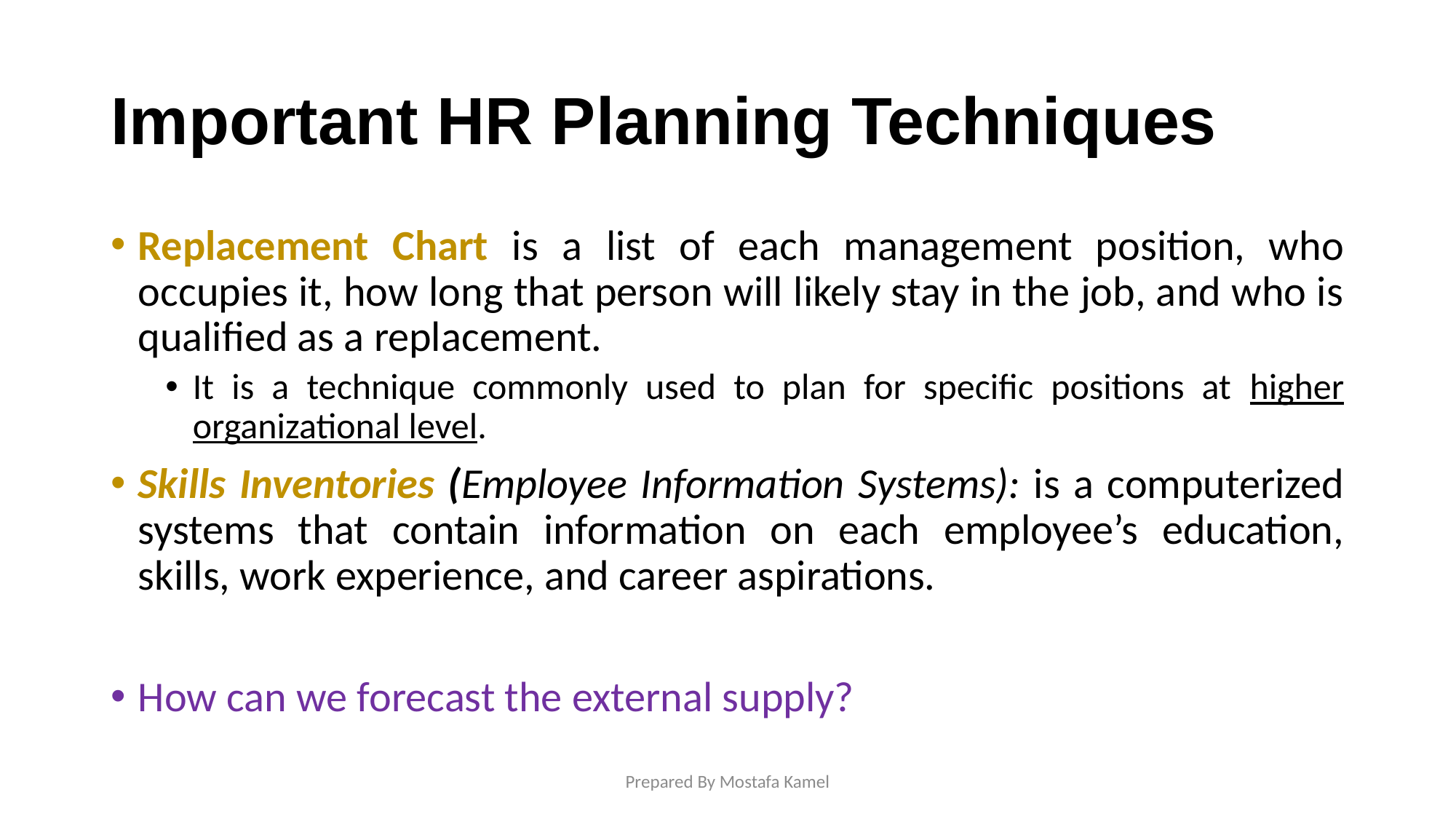

# Important HR Planning Techniques
Replacement Chart is a list of each management position, who occupies it, how long that person will likely stay in the job, and who is qualified as a replacement.
It is a technique commonly used to plan for specific positions at higher organizational level.
Skills Inventories (Employee Information Systems): is a computerized systems that contain information on each employee’s education, skills, work experience, and career aspirations.

How can we forecast the external supply?
Prepared By Mostafa Kamel